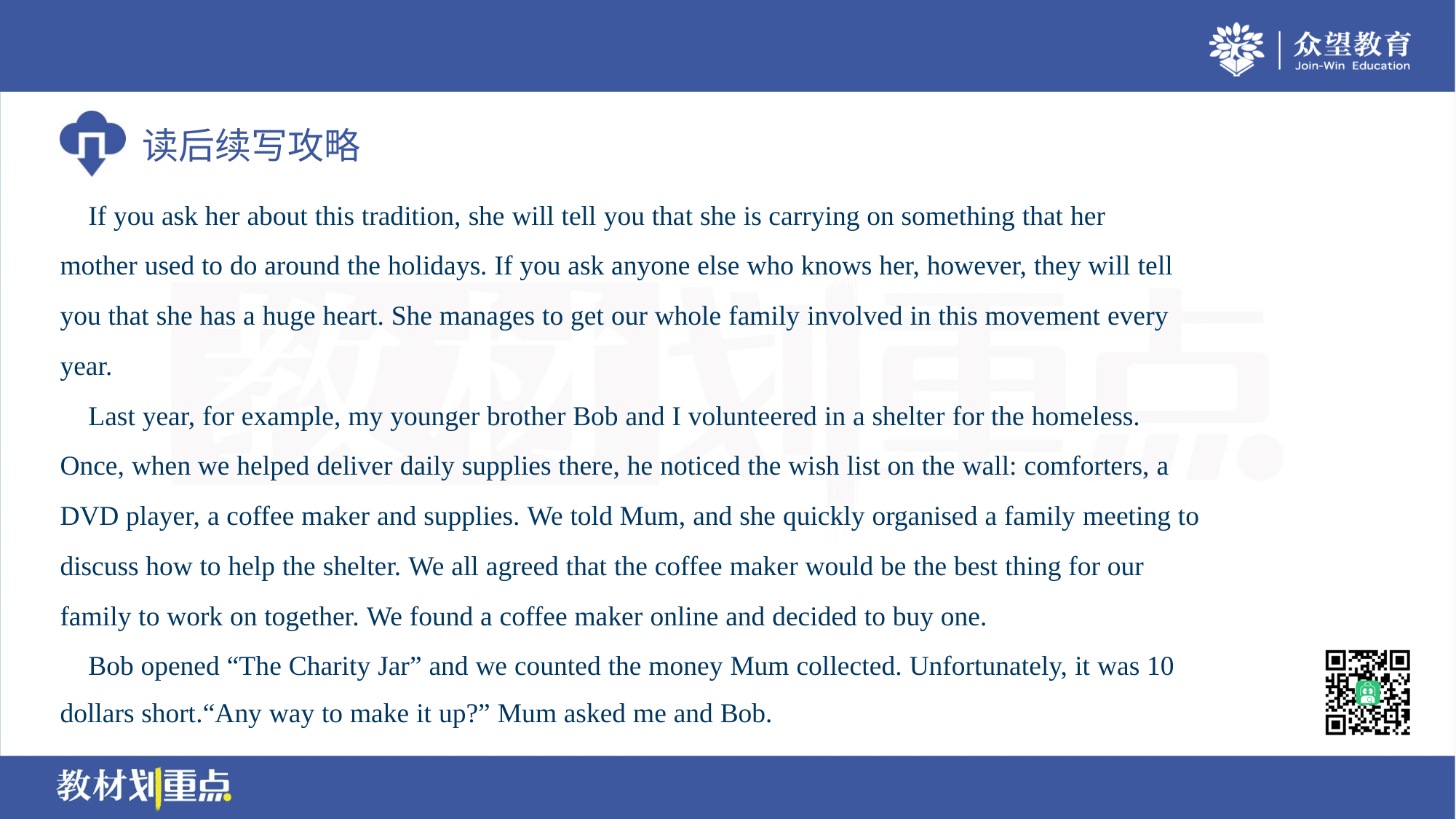

If you ask her about this tradition, she will tell you that she is carrying on something that her
mother used to do around the holidays. If you ask anyone else who knows her, however, they will tell
you that she has a huge heart. She manages to get our whole family involved in this movement every
year.
    Last year, for example, my younger brother Bob and I volunteered in a shelter for the homeless.
Once, when we helped deliver daily supplies there, he noticed the wish list on the wall: comforters, a
DVD player, a coffee maker and supplies. We told Mum, and she quickly organised a family meeting to
discuss how to help the shelter. We all agreed that the coffee maker would be the best thing for our
family to work on together. We found a coffee maker online and decided to buy one.
    Bob opened “The Charity Jar” and we counted the money Mum collected. Unfortunately, it was 10
dollars short.“Any way to make it up?” Mum asked me and Bob.